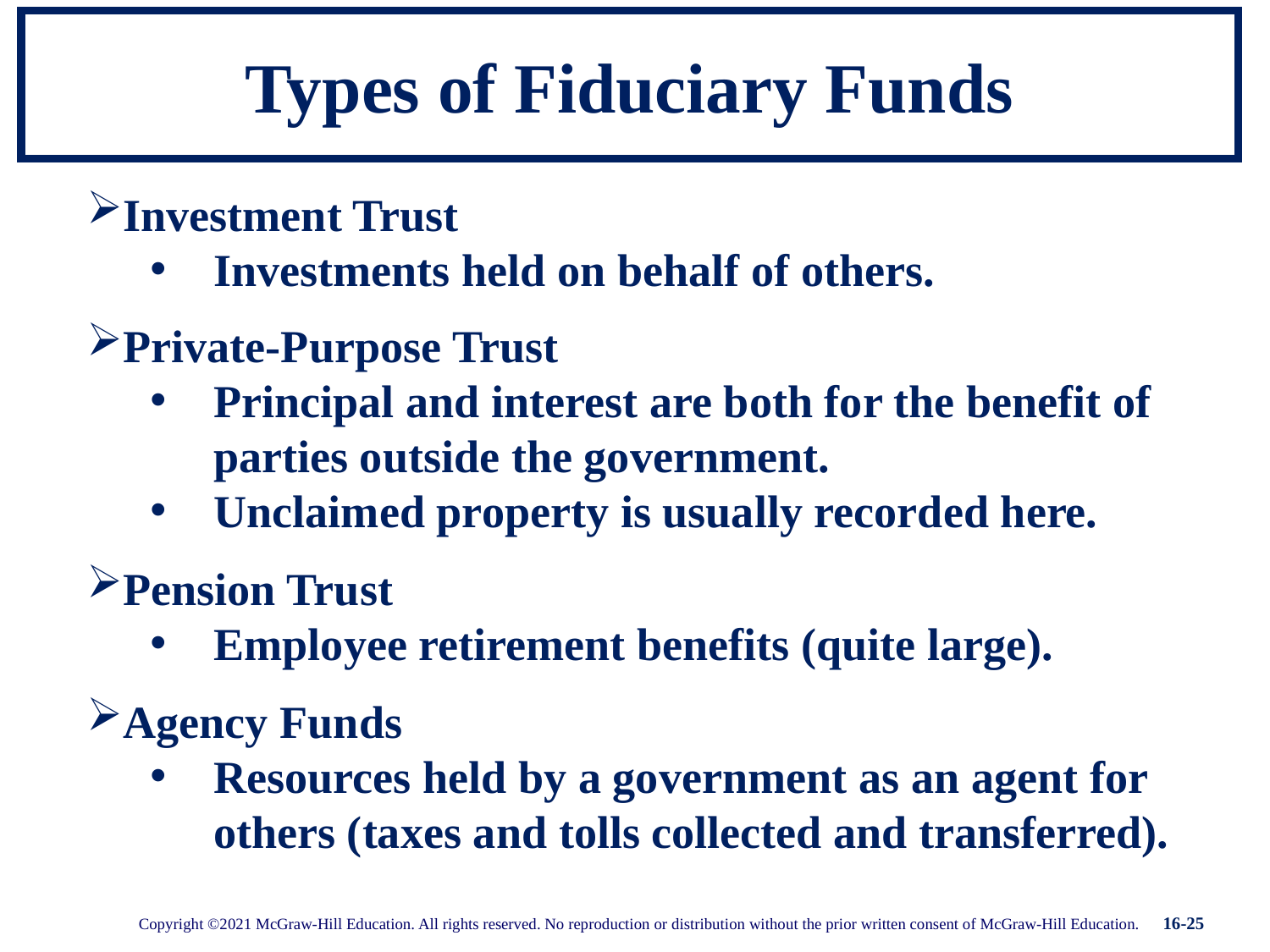

# Types of Fiduciary Funds
Investment Trust
Investments held on behalf of others.
Private-Purpose Trust
Principal and interest are both for the benefit of parties outside the government.
Unclaimed property is usually recorded here.
Pension Trust
Employee retirement benefits (quite large).
Agency Funds
Resources held by a government as an agent for others (taxes and tolls collected and transferred).
16-25
Copyright ©2021 McGraw-Hill Education. All rights reserved. No reproduction or distribution without the prior written consent of McGraw-Hill Education.